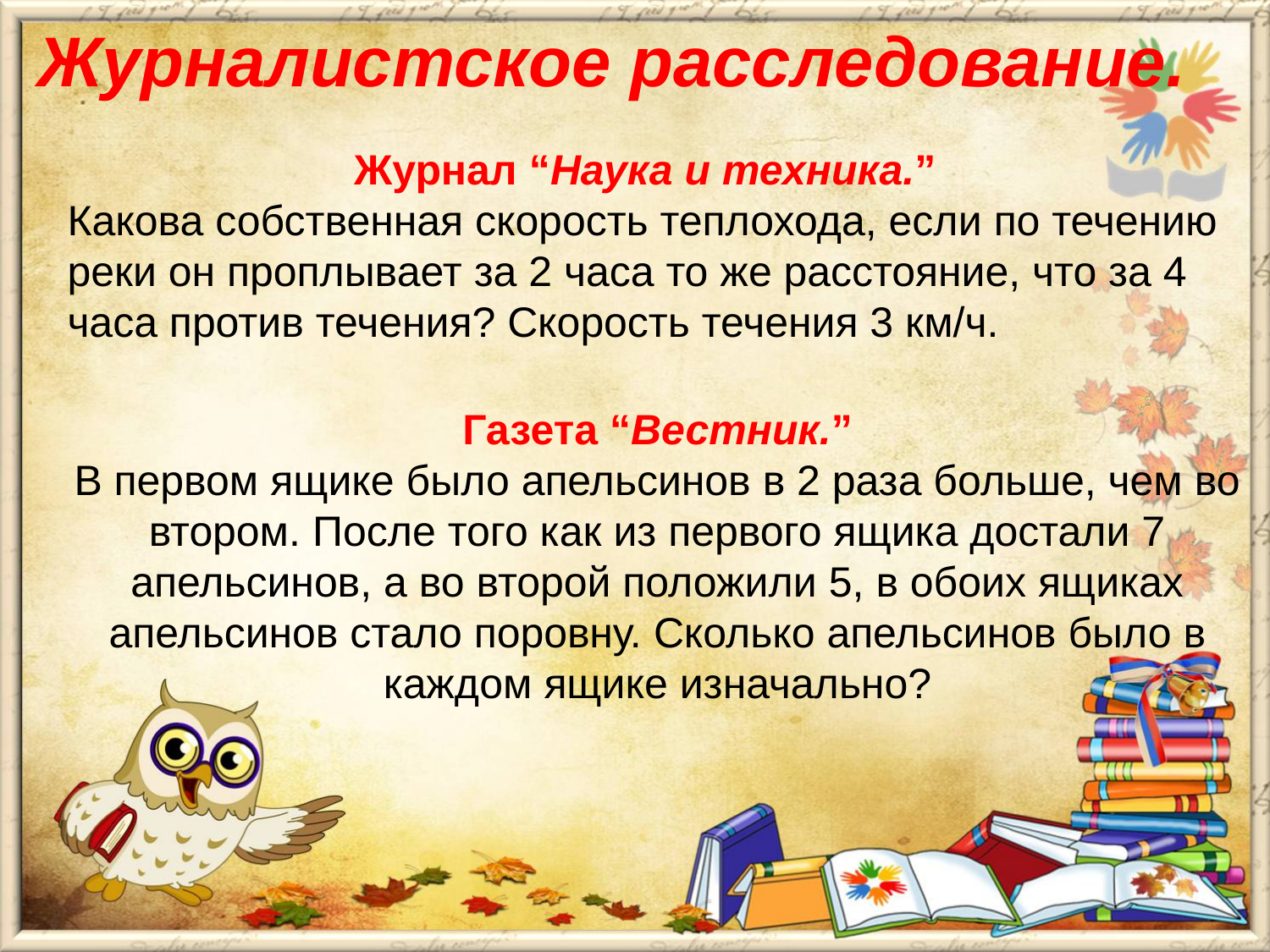

Журналистское расследование.
Журнал “Наука и техника.”
Какова собственная скорость теплохода, если по течению реки он проплывает за 2 часа то же расстояние, что за 4 часа против течения? Скорость течения 3 км/ч.
Газета “Вестник.”
В первом ящике было апельсинов в 2 раза больше, чем во втором. После того как из первого ящика достали 7 апельсинов, а во второй положили 5, в обоих ящиках апельсинов стало поровну. Сколько апельсинов было в каждом ящике изначально?